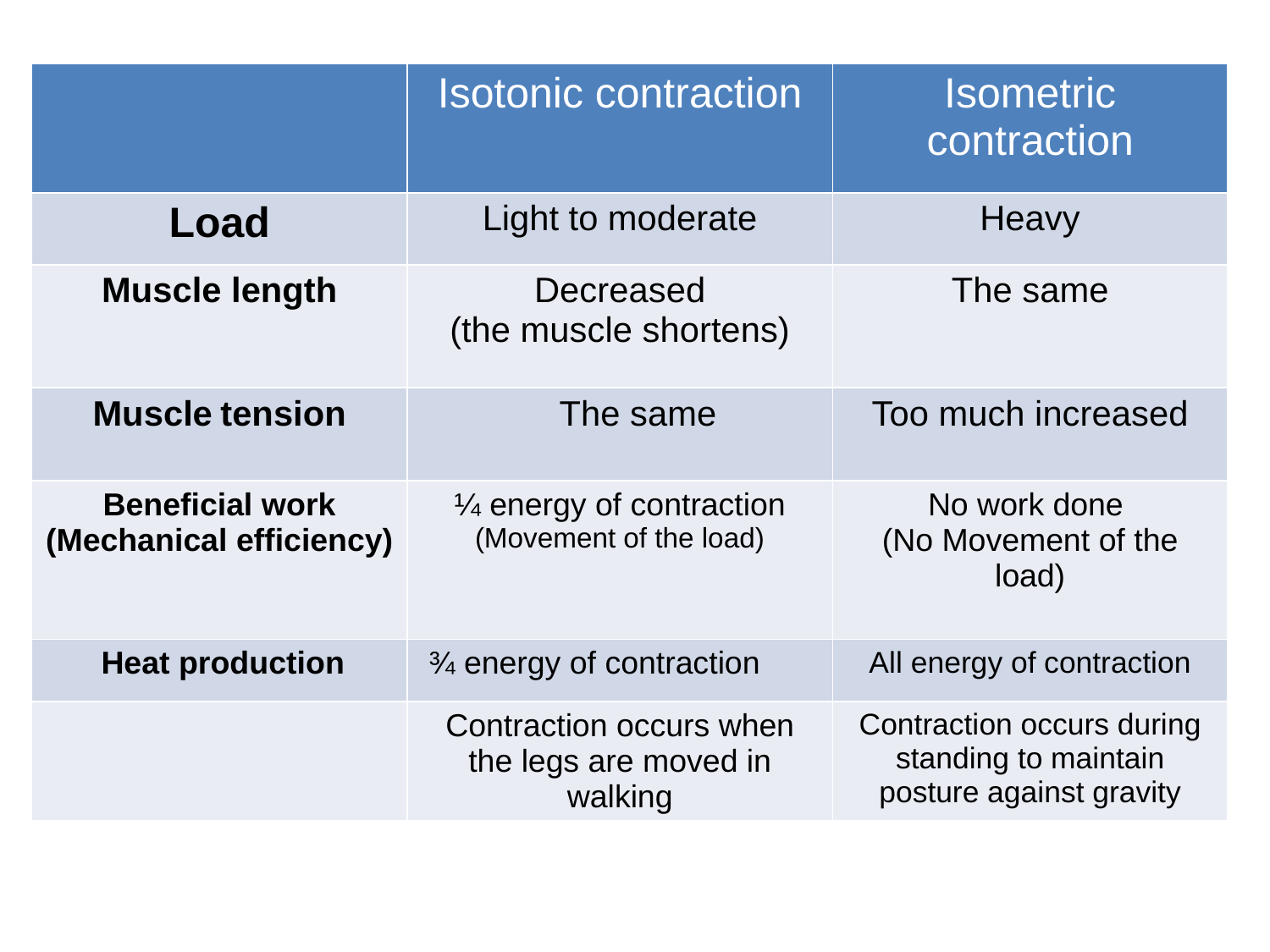

|  | Isotonic contraction | Isometric contraction |
| --- | --- | --- |
| Load | Light to moderate | Heavy |
| Muscle length | Decreased (the muscle shortens) | The same |
| Muscle tension | The same | Too much increased |
| Beneficial work (Mechanical efficiency) | ¼ energy of contraction (Movement of the load) | No work done (No Movement of the load) |
| Heat production | ¾ energy of contraction | All energy of contraction |
|  | Contraction occurs when the legs are moved in walking | Contraction occurs during standing to maintain posture against gravity |